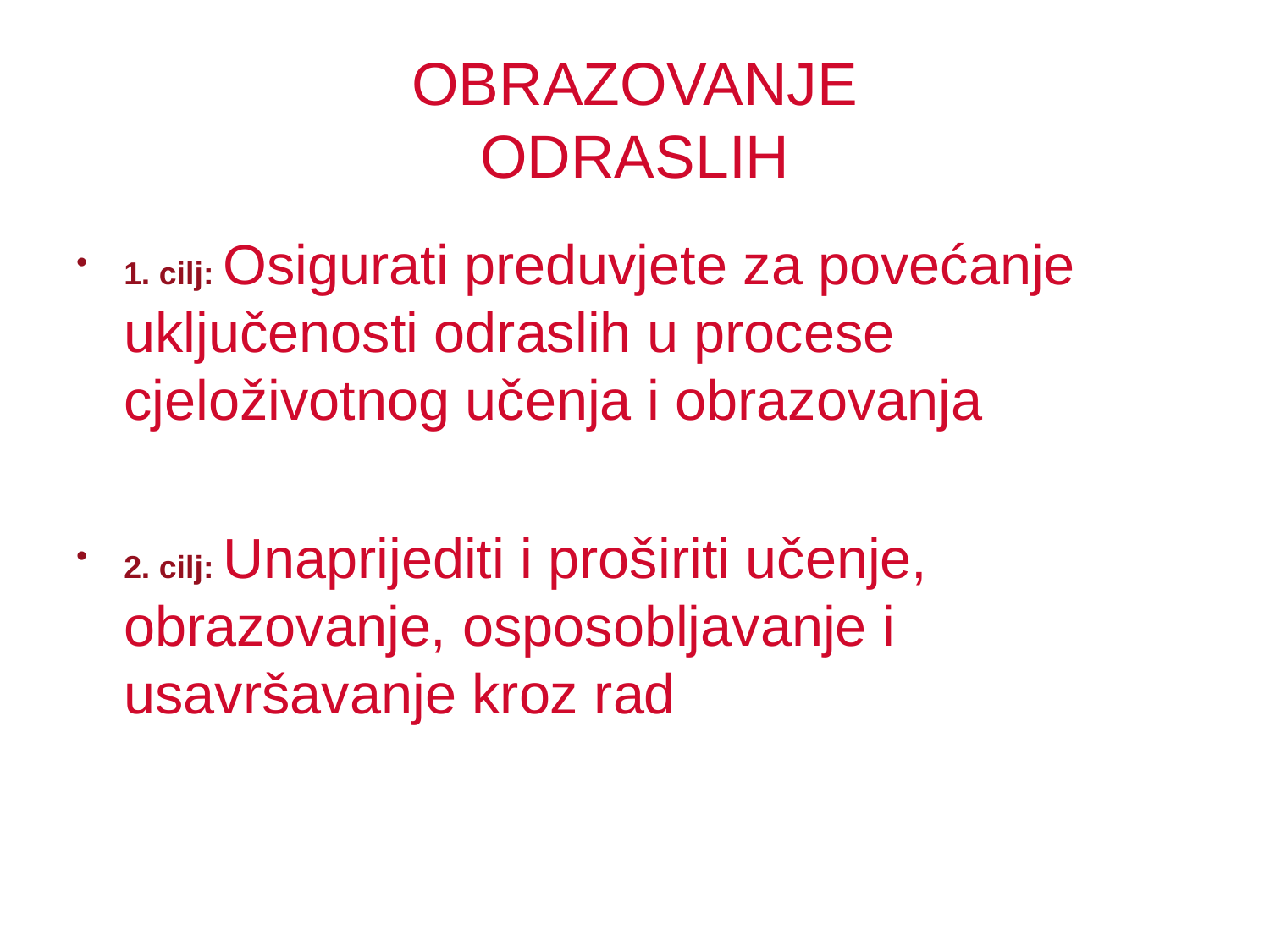

# OBRAZOVANJE ODRASLIH
1. cilj: Osigurati preduvjete za povećanje uključenosti odraslih u procese cjeloživotnog učenja i obrazovanja

2. cilj: Unaprijediti i proširiti učenje, obrazovanje, osposobljavanje i usavršavanje kroz rad